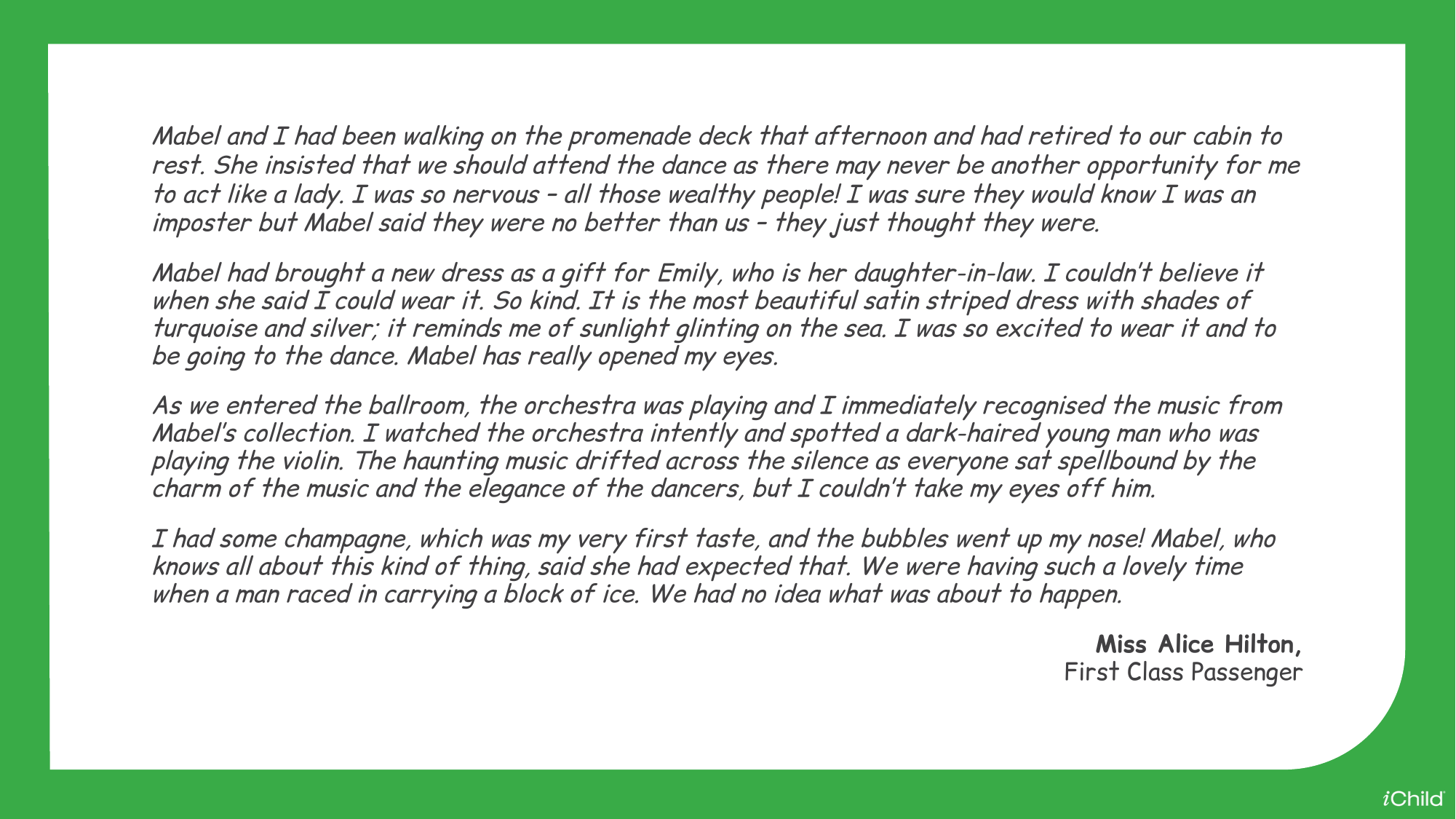

Mabel and I had been walking on the promenade deck that afternoon and had retired to our cabin to rest. She insisted that we should attend the dance as there may never be another opportunity for me to act like a lady. I was so nervous – all those wealthy people! I was sure they would know I was an imposter but Mabel said they were no better than us – they just thought they were.
Mabel had brought a new dress as a gift for Emily, who is her daughter-in-law. I couldn’t believe it when she said I could wear it. So kind. It is the most beautiful satin striped dress with shades of turquoise and silver; it reminds me of sunlight glinting on the sea. I was so excited to wear it and to be going to the dance. Mabel has really opened my eyes.
As we entered the ballroom, the orchestra was playing and I immediately recognised the music from Mabel’s collection. I watched the orchestra intently and spotted a dark-haired young man who was playing the violin. The haunting music drifted across the silence as everyone sat spellbound by the charm of the music and the elegance of the dancers, but I couldn’t take my eyes off him.
I had some champagne, which was my very first taste, and the bubbles went up my nose! Mabel, who knows all about this kind of thing, said she had expected that. We were having such a lovely time when a man raced in carrying a block of ice. We had no idea what was about to happen.
Miss Alice Hilton,
First Class Passenger